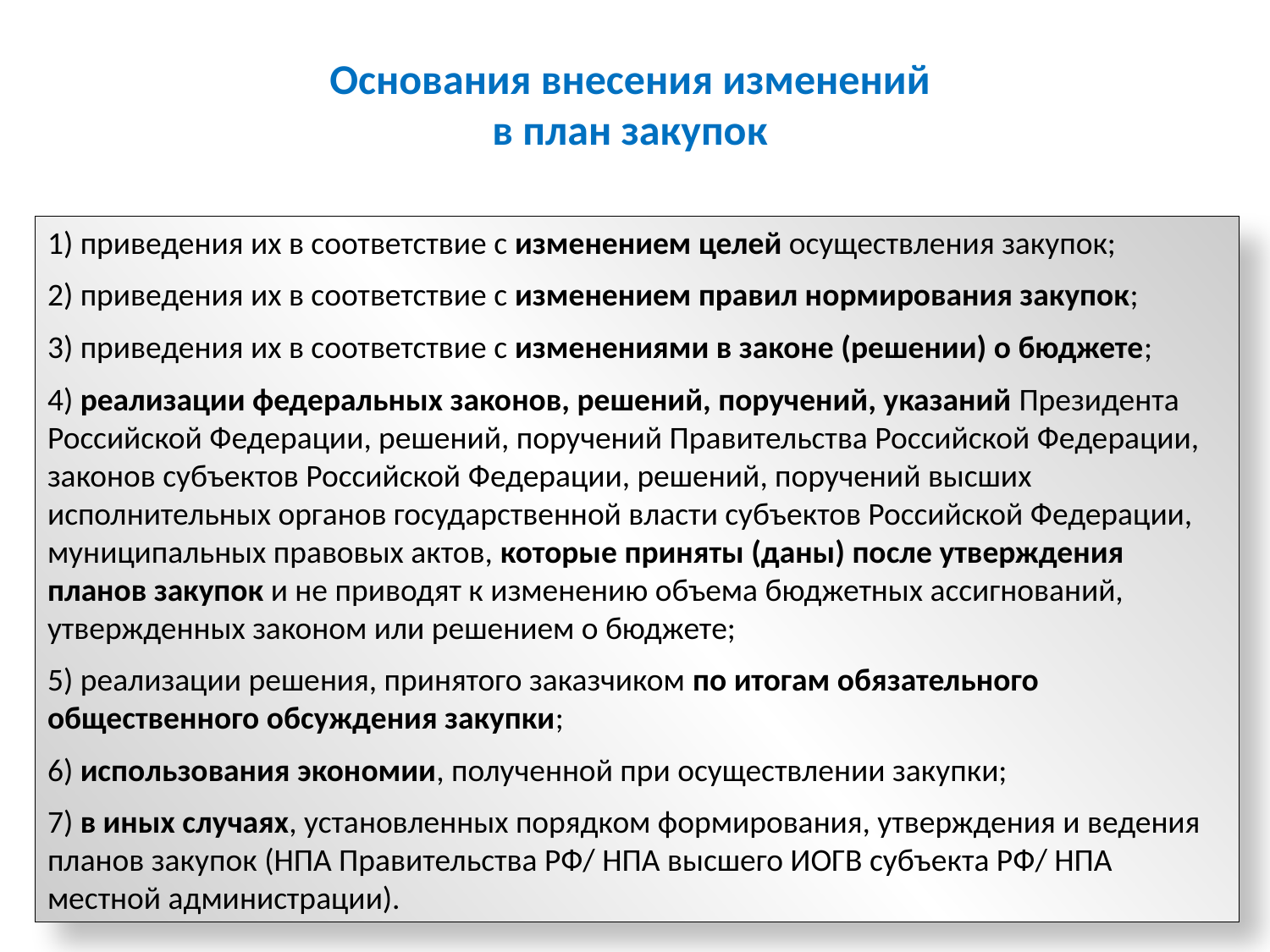

Основания внесения изменений
в план закупок
1) приведения их в соответствие с изменением целей осуществления закупок;
2) приведения их в соответствие с изменением правил нормирования закупок;
3) приведения их в соответствие с изменениями в законе (решении) о бюджете;
4) реализации федеральных законов, решений, поручений, указаний Президента Российской Федерации, решений, поручений Правительства Российской Федерации, законов субъектов Российской Федерации, решений, поручений высших исполнительных органов государственной власти субъектов Российской Федерации, муниципальных правовых актов, которые приняты (даны) после утверждения планов закупок и не приводят к изменению объема бюджетных ассигнований, утвержденных законом или решением о бюджете;
5) реализации решения, принятого заказчиком по итогам обязательного общественного обсуждения закупки;
6) использования экономии, полученной при осуществлении закупки;
7) в иных случаях, установленных порядком формирования, утверждения и ведения планов закупок (НПА Правительства РФ/ НПА высшего ИОГВ субъекта РФ/ НПА местной администрации).